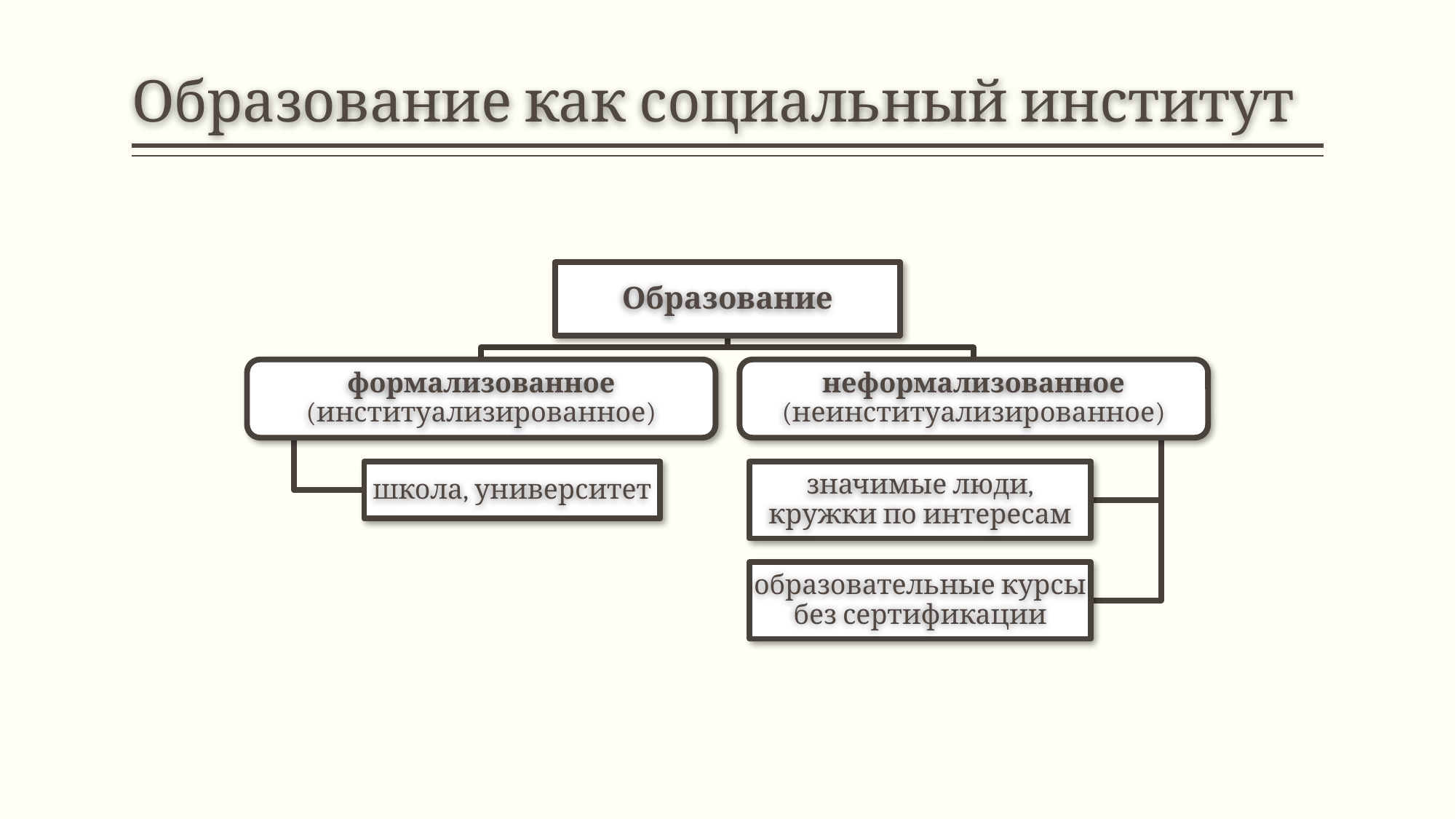

# Образование как социальный институт

Образование

формализованное (институализированное)
неформализованное (неинституализированное)

школа, университет

значимые люди, кружки по интересам

образовательные курсы без сертификации